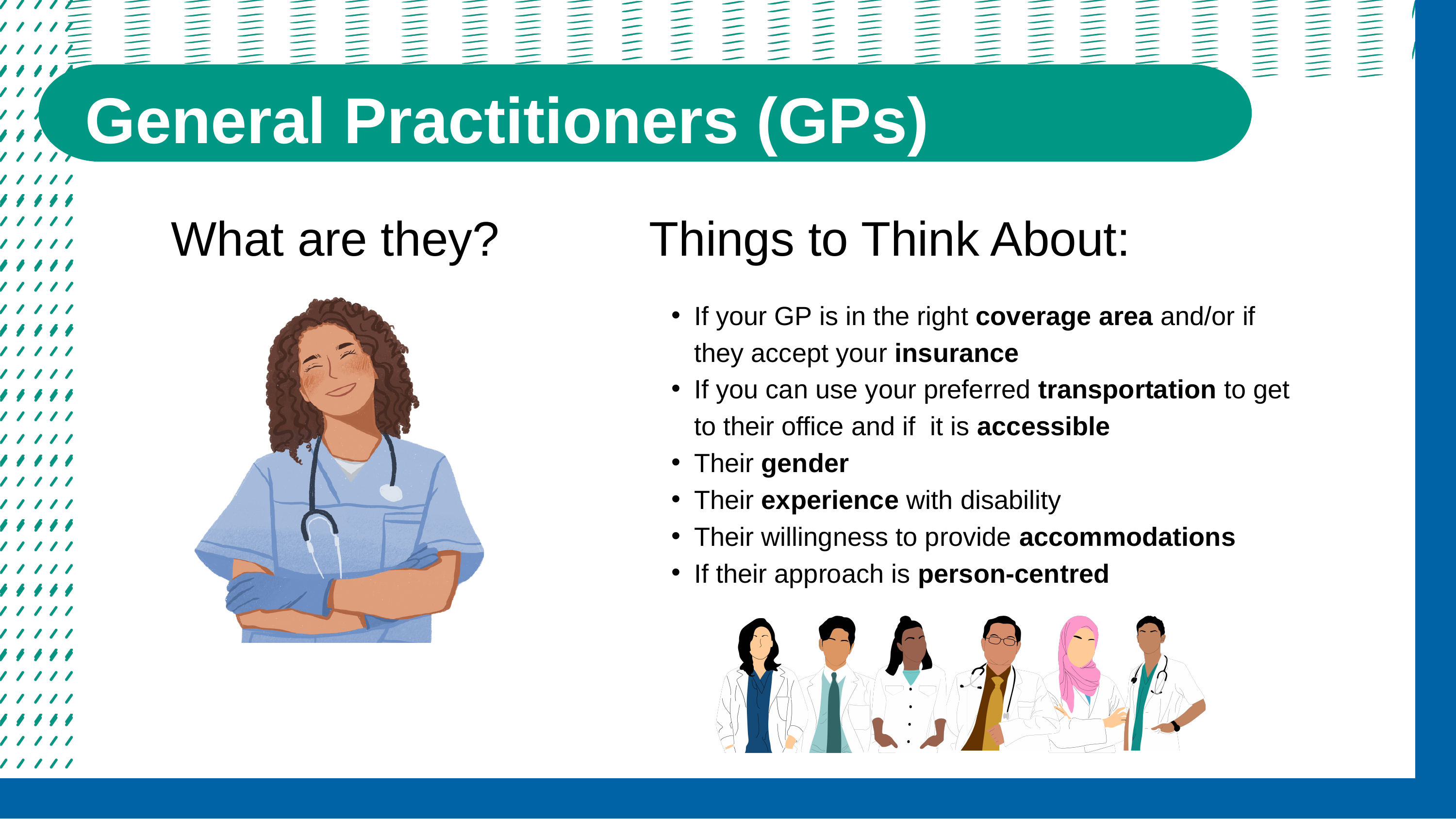

General Practitioners (GPs)
What are they?
Things to Think About:
If your GP is in the right coverage area and/or if they accept your insurance
If you can use your preferred transportation to get to their office and if  it is accessible
Their gender
Their experience with disability
Their willingness to provide accommodations
If their approach is person-centred